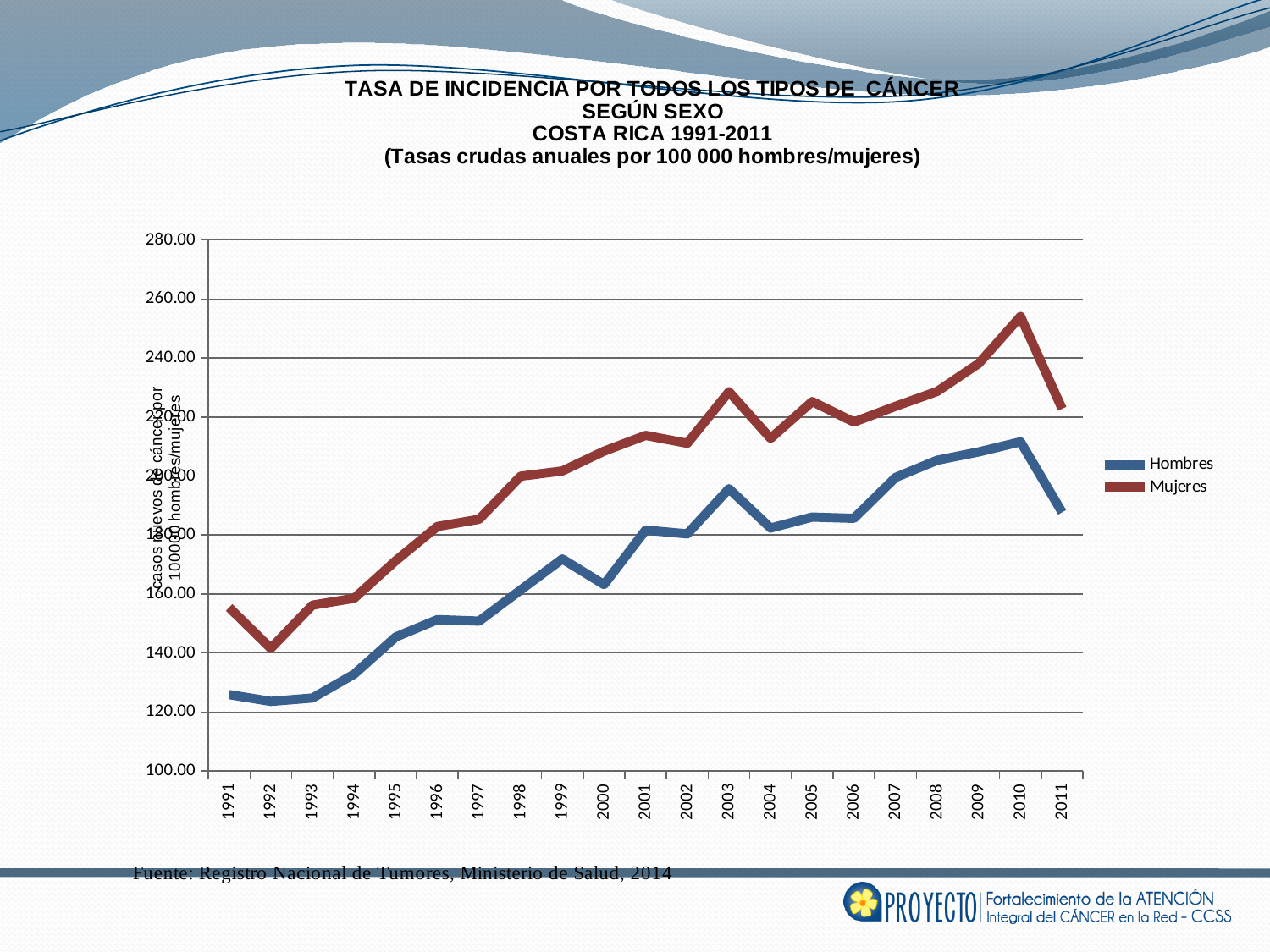

### Chart

| Category | Hombres | Mujeres |
|---|---|---|
| 1991 | 125.91096106984581 | 155.44541688724306 |
| 1992 | 123.5978178762124 | 141.57388663967612 |
| 1993 | 124.75761548768126 | 156.22210869070113 |
| 1994 | 132.81998003626055 | 158.5529441187628 |
| 1995 | 145.43783579445807 | 171.30875345805526 |
| 1996 | 151.3109390204796 | 182.8903599813421 |
| 1997 | 150.82502416585478 | 185.3271594516577 |
| 1998 | 161.3678878427628 | 199.91795743190548 |
| 1999 | 171.87067090505062 | 201.71646602475332 |
| 2000 | 163.18532954871617 | 208.40900318615329 |
| 2001 | 181.66022805557247 | 213.76153307416655 |
| 2002 | 180.37861621415695 | 211.08566614024193 |
| 2003 | 195.6837244548483 | 228.5533486848602 |
| 2004 | 182.3635250447467 | 212.7540180420052 |
| 2005 | 186.06739538443844 | 225.23767411010365 |
| 2006 | 185.65 | 218.31 |
| 2007 | 199.5 | 223.63 |
| 2008 | 205.35000000000025 | 228.67 |
| 2009 | 208.18 | 238.17 |
| 2010 | 211.6 | 254.08 |
| 2011 | 187.69 | 222.79 |